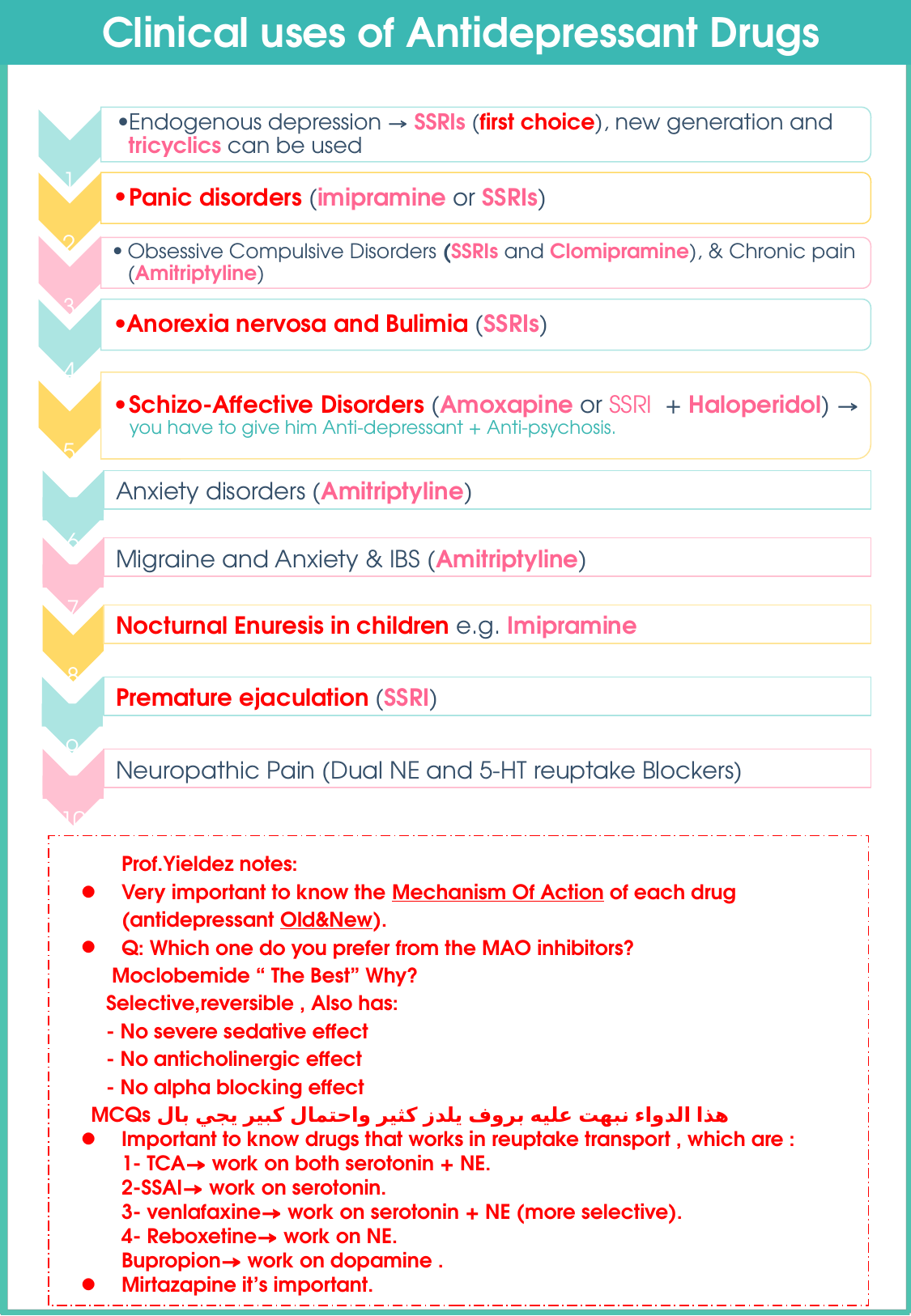

Clinical uses of Antidepressant Drugs

Endogenous depression → SSRIs (first choice), new generation and tricyclics can be used

1
Panic disorders (imipramine or SSRIs)

2
Obsessive Compulsive Disorders (SSRIs and Clomipramine), & Chronic pain (Amitriptyline)

3
Anorexia nervosa and Bulimia (SSRIs)

4
Schizo-Affective Disorders (Amoxapine or SSRI  + Haloperidol) → you have to give him Anti-depressant + Anti-psychosis.

5

6
Anxiety disorders (Amitriptyline)

7
Migraine and Anxiety & IBS (Amitriptyline)

8
Nocturnal Enuresis in children e.g. Imipramine

9
Premature ejaculation (SSRI)

10
Neuropathic Pain (Dual NE and 5-HT reuptake Blockers)
Prof.Yieldez notes:
Very important to know the Mechanism Of Action of each drug (antidepressant Old&New).
Q: Which one do you prefer from the MAO inhibitors?
         Moclobemide “ The Best” Why?
        Selective,reversible , Also has:
        - No severe sedative effect
        - No anticholinergic effect
        - No alpha blocking effect
                 هذا الدواء نبهت عليه بروف يلدز كثير واحتمال كبير يجي بال MCQs
Important to know drugs that works in reuptake transport , which are :
1- TCA→ work on both serotonin + NE.
2-SSAI→ work on serotonin.
3- venlafaxine→ work on serotonin + NE (more selective).
4- Reboxetine→ work on NE.
Bupropion→ work on dopamine .
Mirtazapine it’s important.